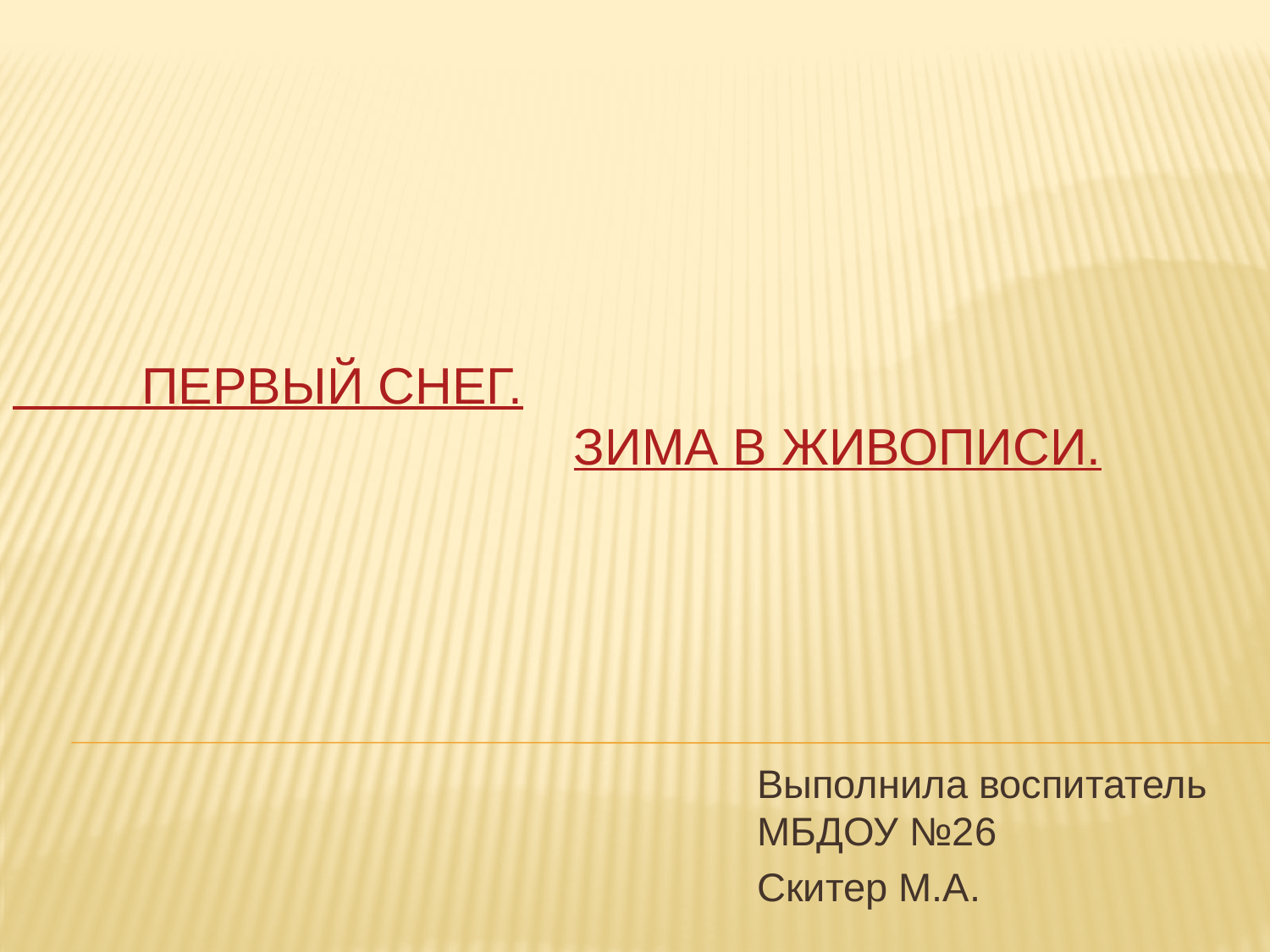

# ПЕРВЫЙ СНЕГ. ЗИМА В ЖИВОПИСИ.
Выполнила воспитатель МБДОУ №26
Скитер М.А.